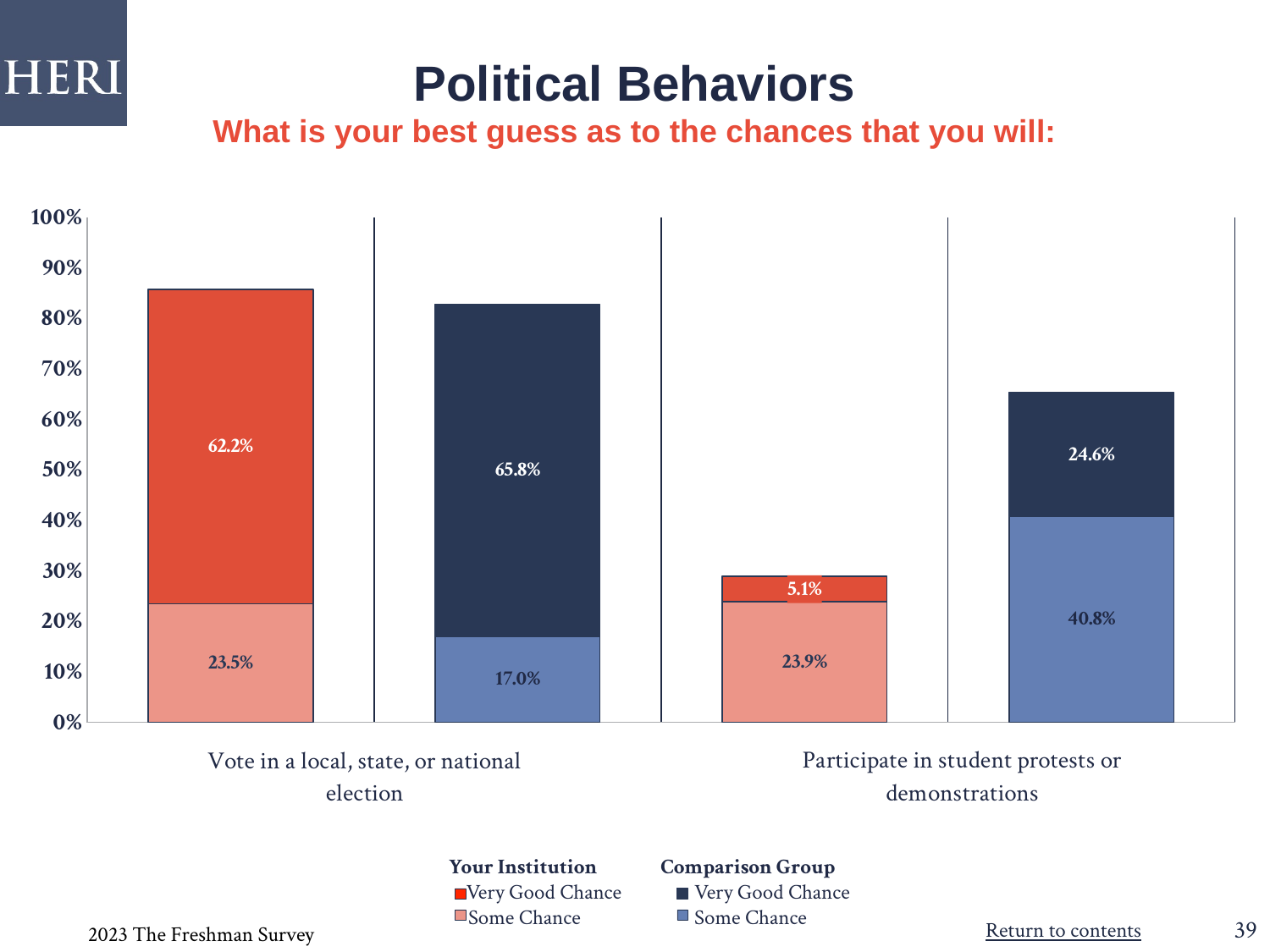

# Political Behaviors What is your best guess as to the chances that you will:

### Chart

| Category | Some Chance | Very Good Chance |
|---|---|---|
| Your Institution | 0.2347 | 0.6224 |
| Comparison Group | 0.1702 | 0.6578 |
| Your Institution | 0.2386 | 0.0508 |
| Comparison Group | 0.4078 | 0.2456 |
   Your Institution               Comparison Group
       Very Good Chance	 Very Good Chance
       Some Chance          	 Some Chance
2023 The Freshman Survey

Return to contents
39